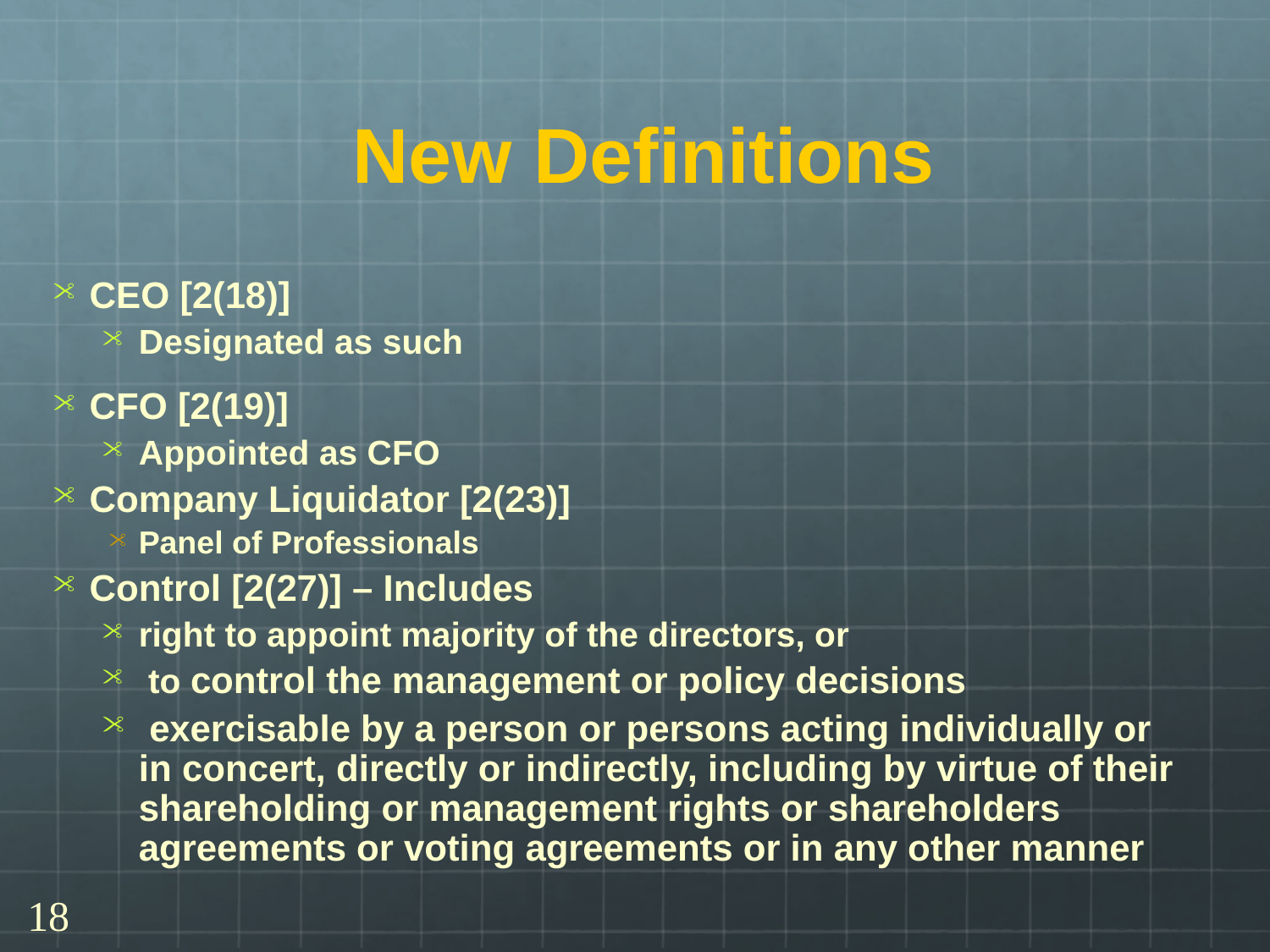

# New Definitions
CEO [2(18)]
Designated as such
CFO [2(19)]
Appointed as CFO
Company Liquidator [2(23)]
Panel of Professionals
Control [2(27)] – Includes
right to appoint majority of the directors, or
 to control the management or policy decisions
 exercisable by a person or persons acting individually or in concert, directly or indirectly, including by virtue of their shareholding or management rights or shareholders agreements or voting agreements or in any other manner
18